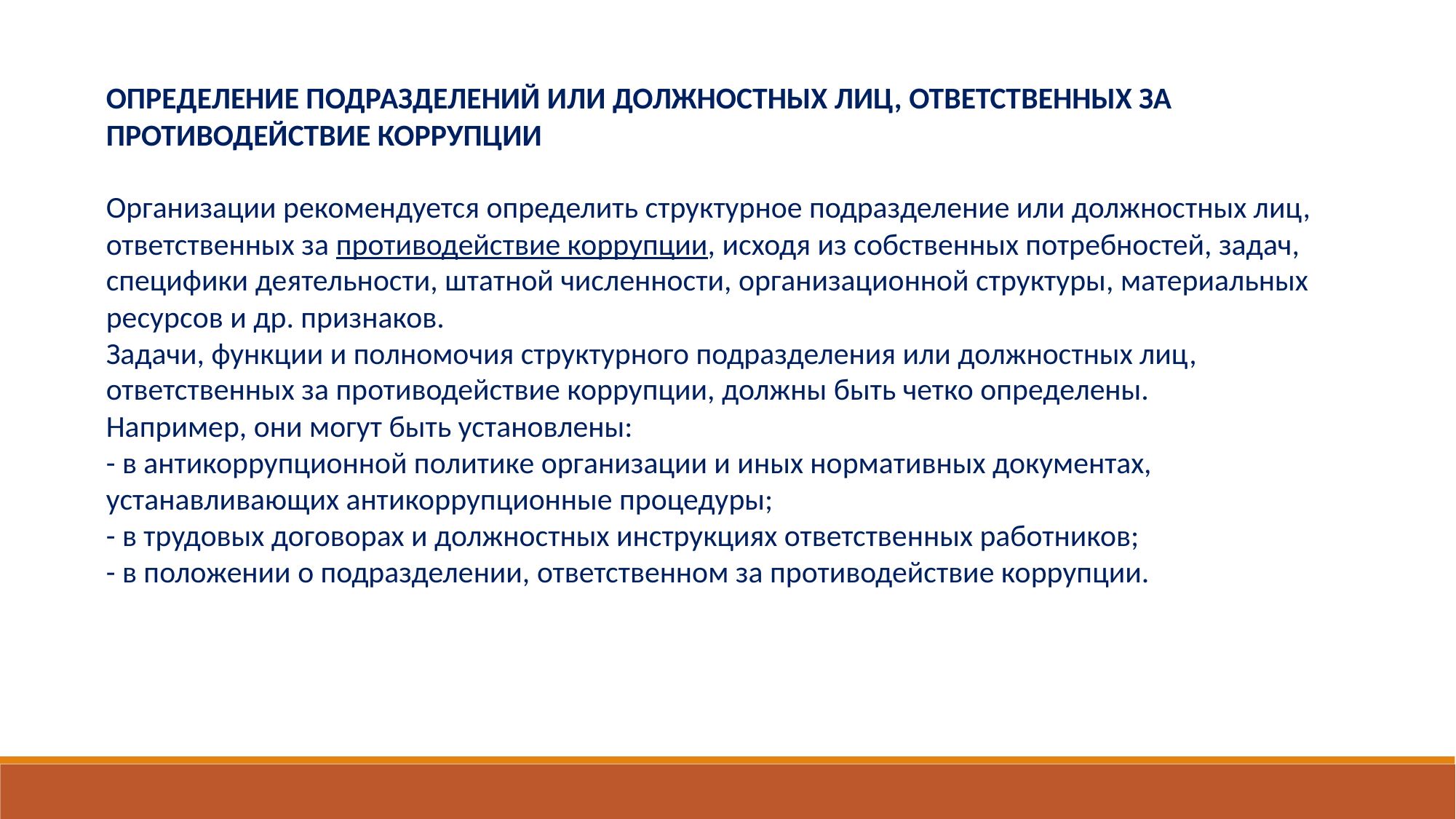

ОПРЕДЕЛЕНИЕ ПОДРАЗДЕЛЕНИЙ ИЛИ ДОЛЖНОСТНЫХ ЛИЦ, ОТВЕТСТВЕННЫХ ЗА ПРОТИВОДЕЙСТВИЕ КОРРУПЦИИ

Организации рекомендуется определить структурное подразделение или должностных лиц, ответственных за противодействие коррупции, исходя из собственных потребностей, задач, специфики деятельности, штатной численности, организационной структуры, материальных ресурсов и др. признаков.
Задачи, функции и полномочия структурного подразделения или должностных лиц, ответственных за противодействие коррупции, должны быть четко определены.
Например, они могут быть установлены:
- в антикоррупционной политике организации и иных нормативных документах, устанавливающих антикоррупционные процедуры;
- в трудовых договорах и должностных инструкциях ответственных работников;
- в положении о подразделении, ответственном за противодействие коррупции.